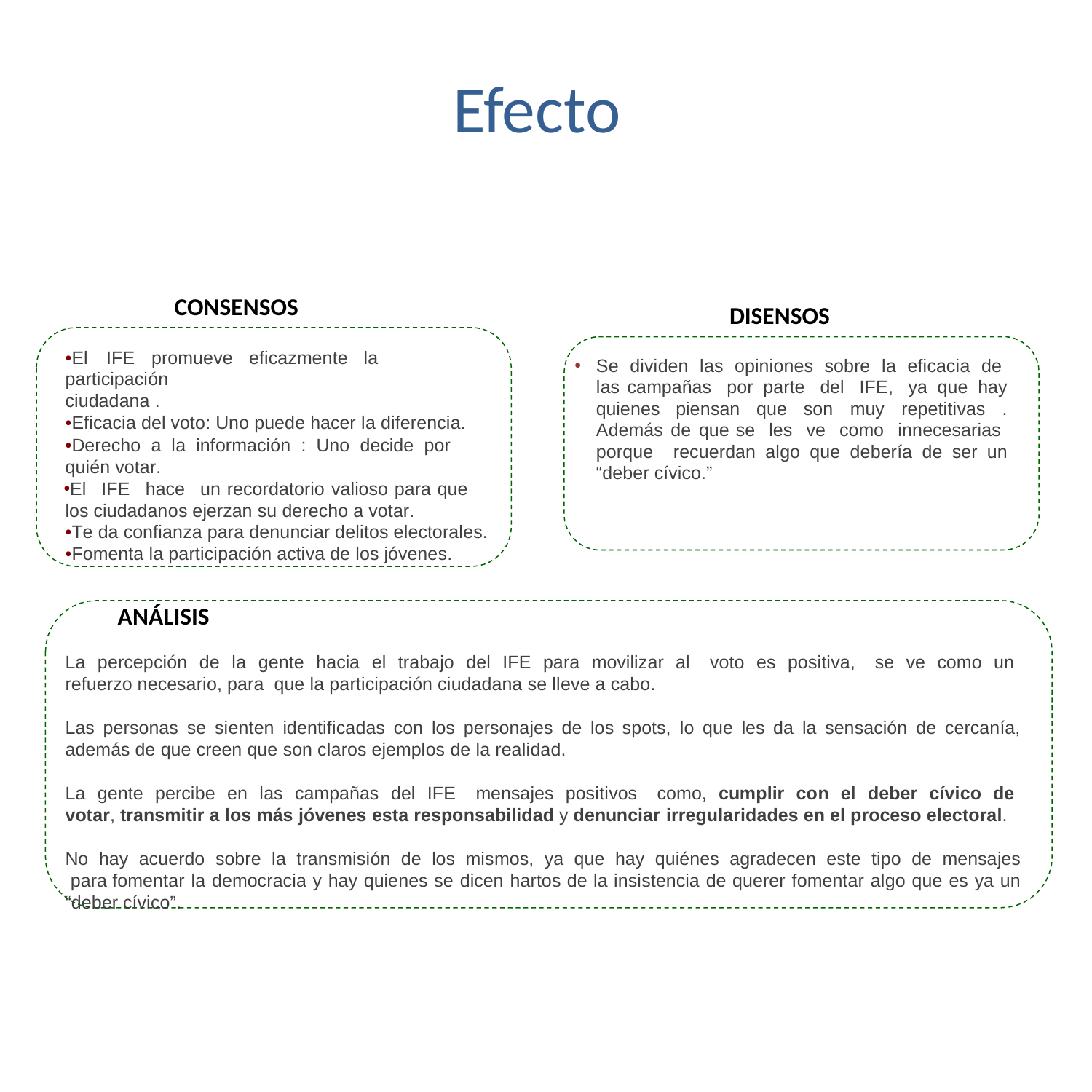

# Efecto

CONSENSOS
DISENSOS

•El	IFE	promueve	eficazmente	la	participación
ciudadana .
•Eficacia del voto: Uno puede hacer la diferencia.
•Derecho  a  la  información  :  Uno  decide  por  quién votar.
El   IFE   hace   un recordatorio valioso para que los ciudadanos ejerzan su derecho a votar.
•Te da confianza para denunciar delitos electorales.
•Fomenta la participación activa de los jóvenes.
Se  dividen  las  opiniones  sobre  la  eficacia  de  las campañas  por parte  del  IFE,  ya que hay quienes piensan que son muy repetitivas . Además de que se  les  ve  como  innecesarias  porque  recuerdan algo que debería de ser un “deber cívico.”

ANÁLISIS

La  percepción  de  la  gente  hacia  el  trabajo  del  IFE  para  movilizar  al   voto  es  positiva,   se  ve  como  un  refuerzo necesario, para  que la participación ciudadana se lleve a cabo.

Las personas se sienten identificadas con los personajes de los spots, lo que les da la sensación de cercanía, además de que creen que son claros ejemplos de la realidad.

La  gente  percibe  en  las  campañas  del  IFE   mensajes  positivos   como,  cumplir  con  el  deber  cívico  de  votar, transmitir a los más jóvenes esta responsabilidad y denunciar irregularidades en el proceso electoral.

No  hay  acuerdo  sobre  la  transmisión  de  los  mismos,  ya  que  hay  quiénes  agradecen  este  tipo  de  mensajes  para fomentar la democracia y hay quienes se dicen hartos de la insistencia de querer fomentar algo que es ya un “deber cívico”.